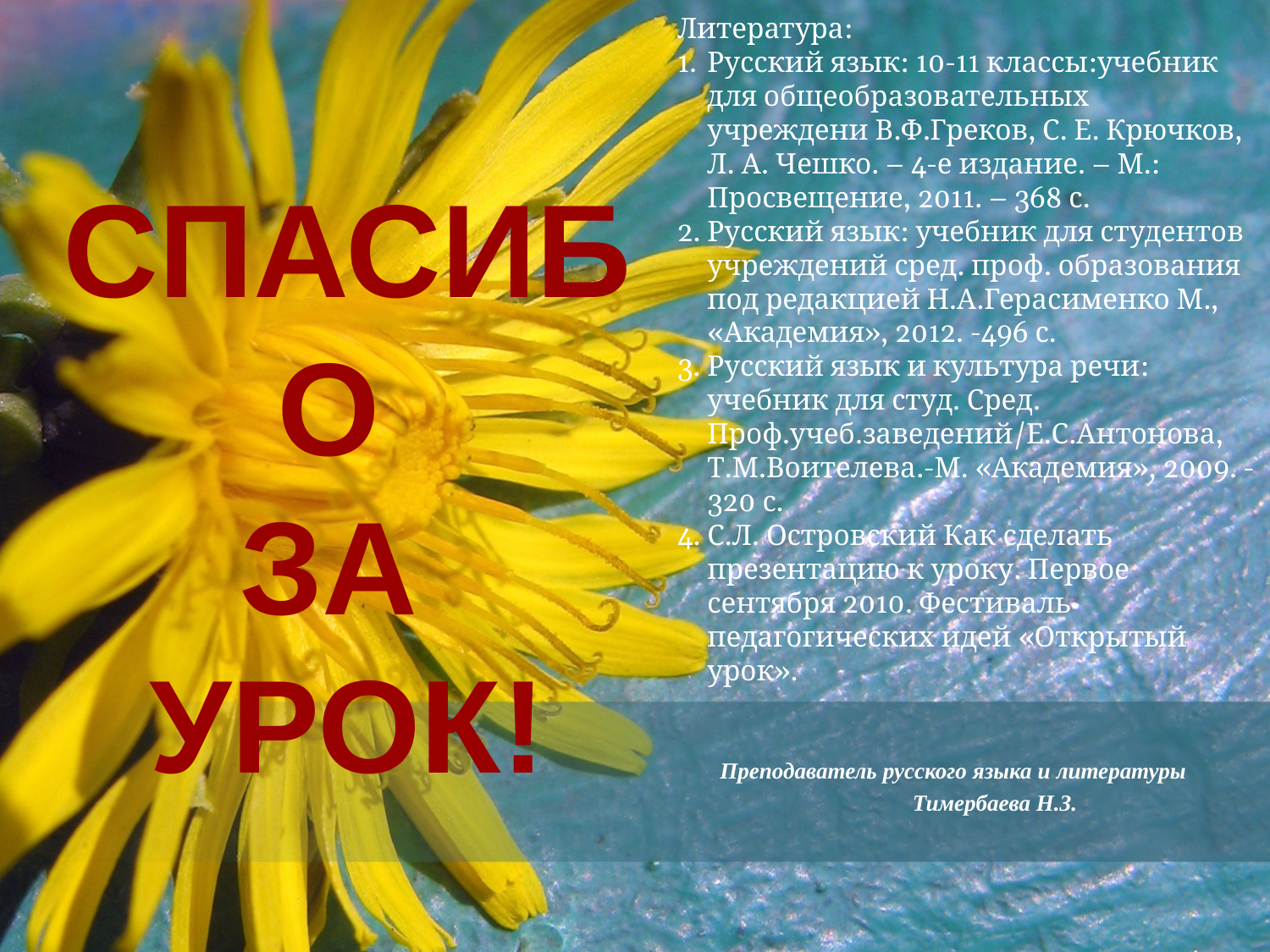

Литература:
Русский язык: 10-11 классы:учебник для общеобразовательных учреждени В.Ф.Греков, С. Е. Крючков,  Л. А. Чешко. – 4-е издание. – М.: Просвещение, 2011. – 368 с.
Русский язык: учебник для студентов учреждений сред. проф. образования под редакцией Н.А.Герасименко М., «Академия», 2012. -496 с.
Русский язык и культура речи: учебник для студ. Сред. Проф.учеб.заведений/Е.С.Антонова, Т.М.Воителева.-М. «Академия», 2009. -320 с.
С.Л. Островский Как сделать презентацию к уроку. Первое сентября 2010. Фестиваль педагогических идей «Открытый урок».
СПАСИБО
ЗА
УРОК!
Преподаватель русского языка и литературы                                                          Тимербаева Н.З.